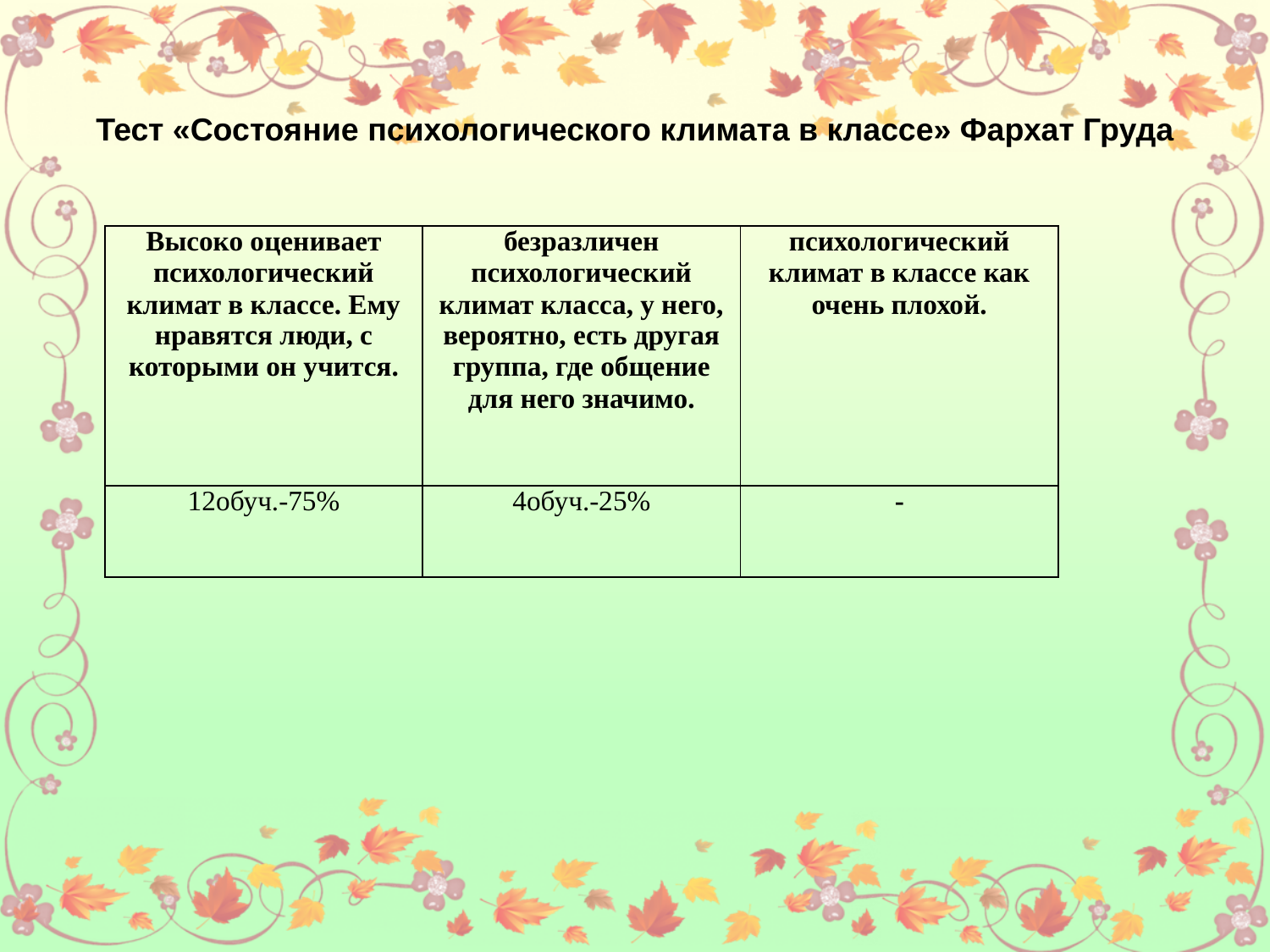

Тест «Состояние психологического климата в классе» Фархат Груда
| Высоко оценивает психологический климат в классе. Ему нравятся люди, с которыми он учится. | безразличен психологический климат класса, у него, вероятно, есть другая группа, где общение для него значимо. | психологический климат в классе как очень плохой. |
| --- | --- | --- |
| 12обуч.-75% | 4обуч.-25% | - |